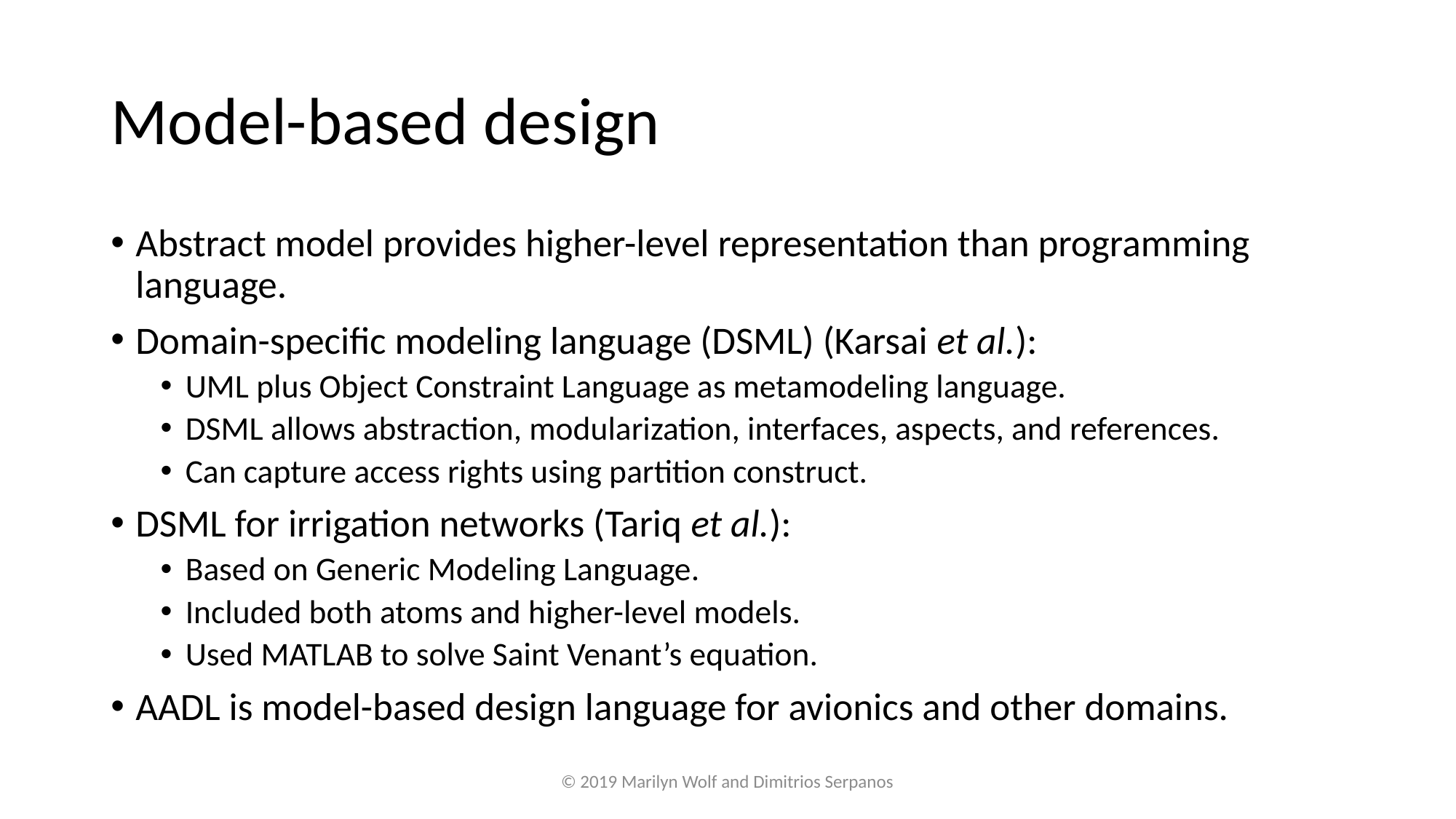

# Model-based design
Abstract model provides higher-level representation than programming language.
Domain-specific modeling language (DSML) (Karsai et al.):
UML plus Object Constraint Language as metamodeling language.
DSML allows abstraction, modularization, interfaces, aspects, and references.
Can capture access rights using partition construct.
DSML for irrigation networks (Tariq et al.):
Based on Generic Modeling Language.
Included both atoms and higher-level models.
Used MATLAB to solve Saint Venant’s equation.
AADL is model-based design language for avionics and other domains.
© 2019 Marilyn Wolf and Dimitrios Serpanos